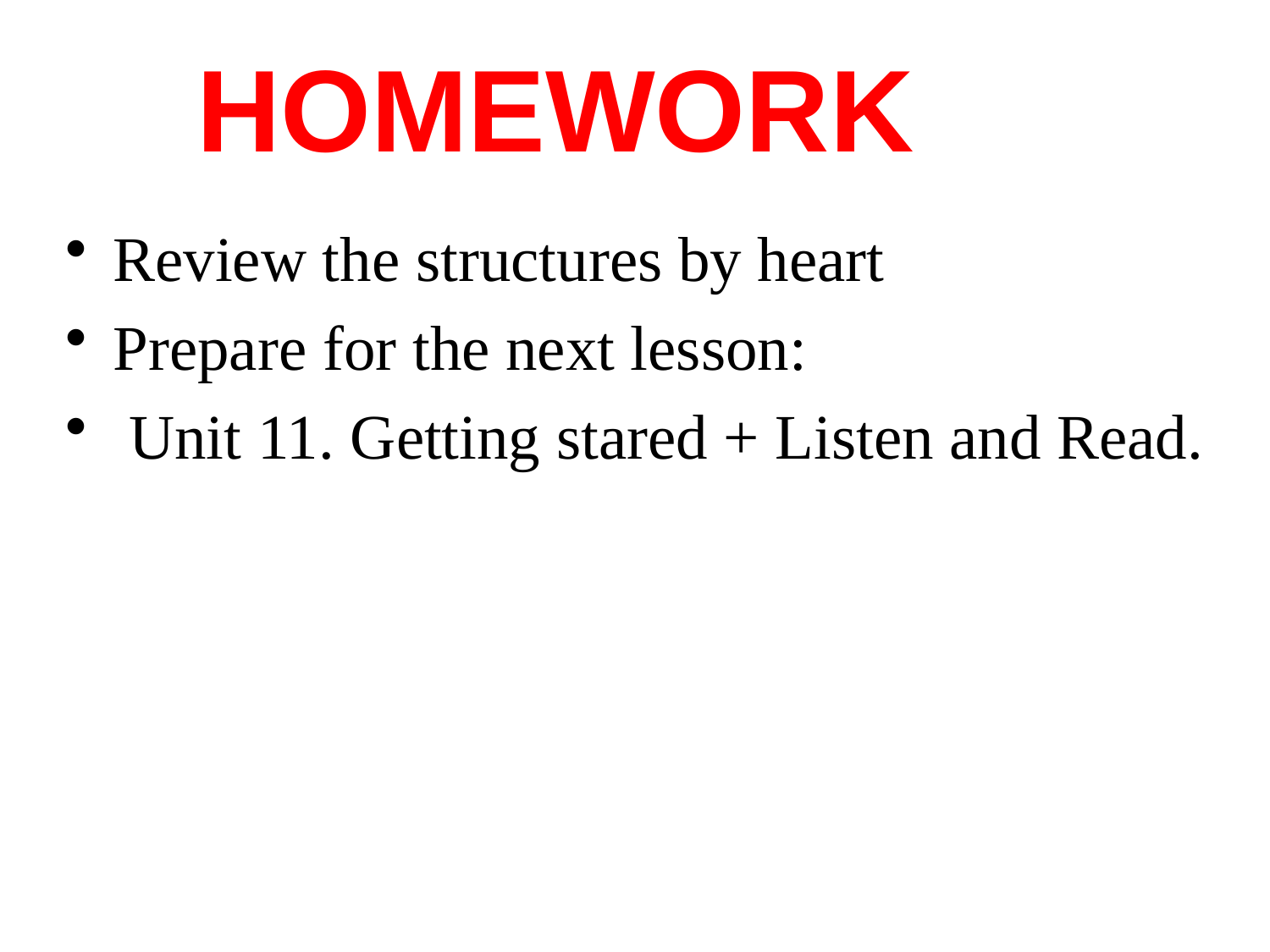

HOMEWORK
Review the structures by heart
Prepare for the next lesson:
 Unit 11. Getting stared + Listen and Read.